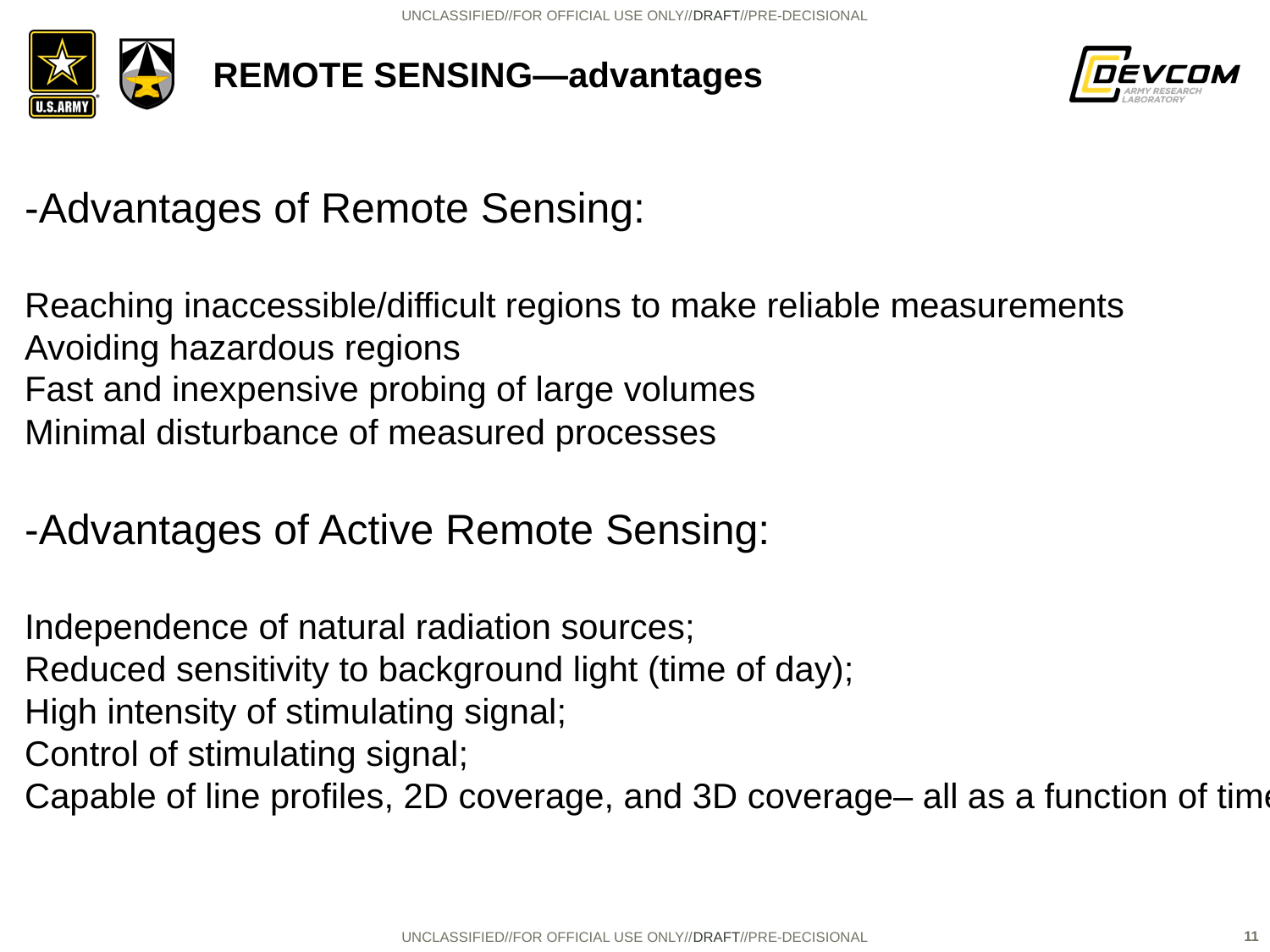

# Remote sensing—advantages
-Advantages of Remote Sensing:

Reaching inaccessible/difficult regions to make reliable measurements
Avoiding hazardous regions
Fast and inexpensive probing of large volumes
Minimal disturbance of measured processes

-Advantages of Active Remote Sensing:

Independence of natural radiation sources;
Reduced sensitivity to background light (time of day);
High intensity of stimulating signal;
Control of stimulating signal;
Capable of line profiles, 2D coverage, and 3D coverage– all as a function of time